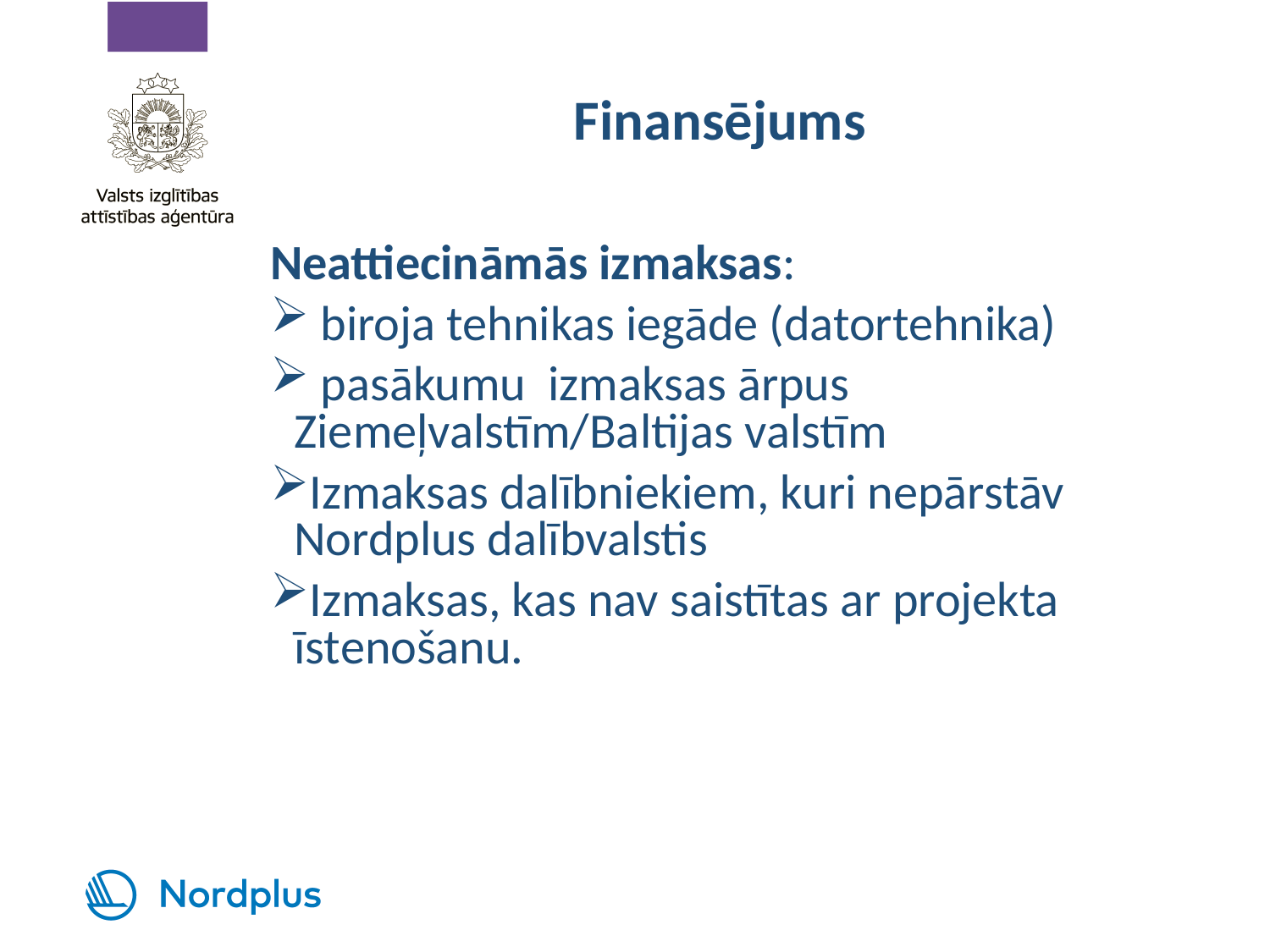

# Finansējums
Neattiecināmās izmaksas:
 biroja tehnikas iegāde (datortehnika)
 pasākumu  izmaksas ārpus Ziemeļvalstīm/Baltijas valstīm
Izmaksas dalībniekiem, kuri nepārstāv Nordplus dalībvalstis
Izmaksas, kas nav saistītas ar projekta īstenošanu.